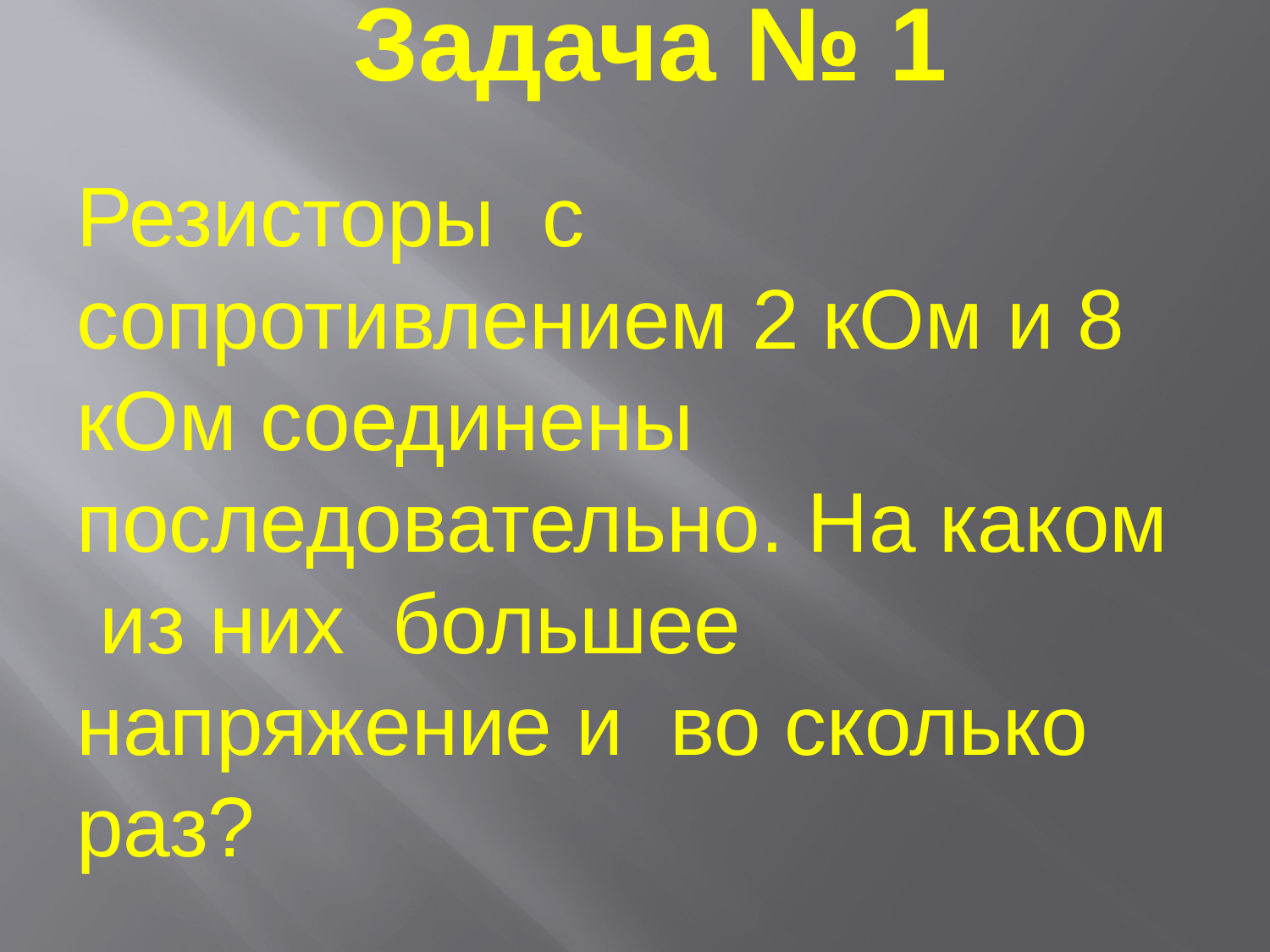

# Задача № 1
Резисторы  с сопротивлением 2 кОм и 8 кОм соединены последовательно. На каком  из них  большее напряжение и  во сколько раз?